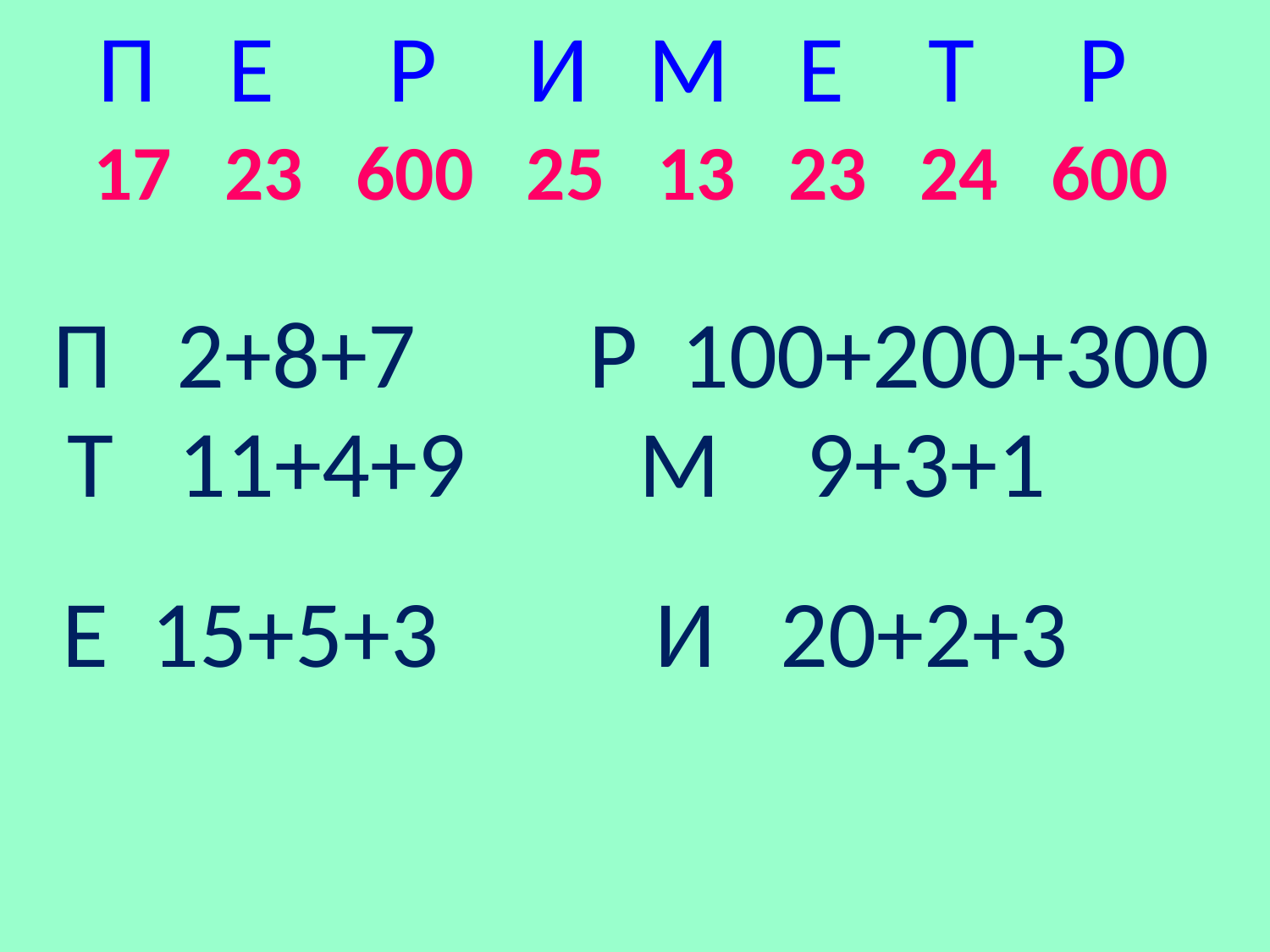

П
Е
Р
И
М
Е
Т
Р
17   23   600   25   13   23   24   600
П   2+8+7        Р  100+200+300

Т   11+4+9        М    9+3+1

Е  15+5+3          И   20+2+3